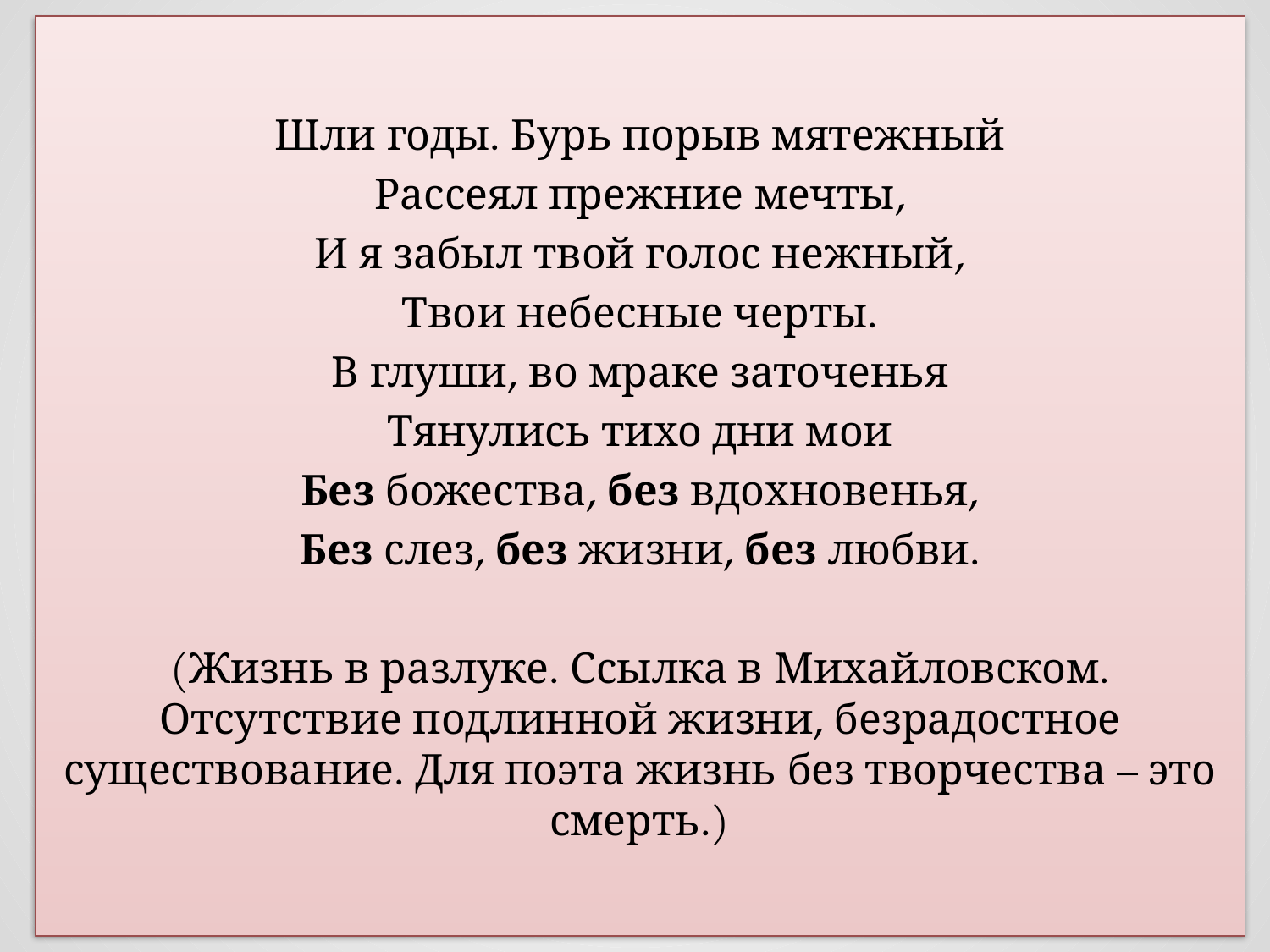

#
Шли годы. Бурь порыв мятежный
Рассеял прежние мечты,
И я забыл твой голос нежный,
Твои небесные черты.
В глуши, во мраке заточенья
Тянулись тихо дни мои
Без божества, без вдохновенья,
Без слез, без жизни, без любви.

(Жизнь в разлуке. Ссылка в Михайловском. Отсутствие подлинной жизни, безрадостное существование. Для поэта жизнь без творчества – это смерть.)